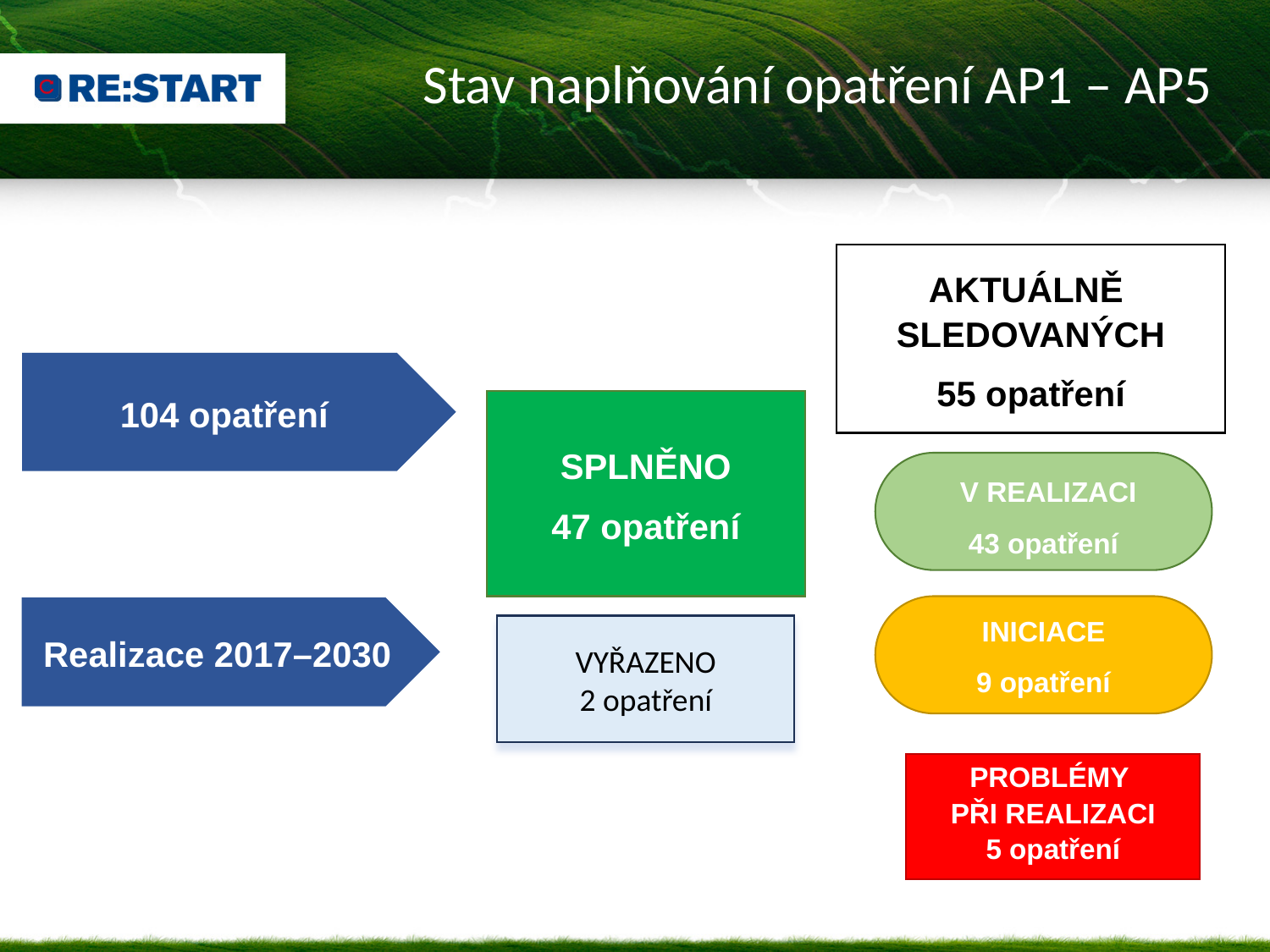

# Stav naplňování opatření AP1 – AP5
AKTUÁLNĚ  SLEDOVANÝCH
55 opatření
104 opatření
Realizace 2017–2030
SPLNĚNO
47 opatření
 V REALIZACI
43 opatření
INICIACE
9 opatření

PROBLÉMY
PŘI REALIZACI
5 opatření

VYŘAZENO
2 opatření